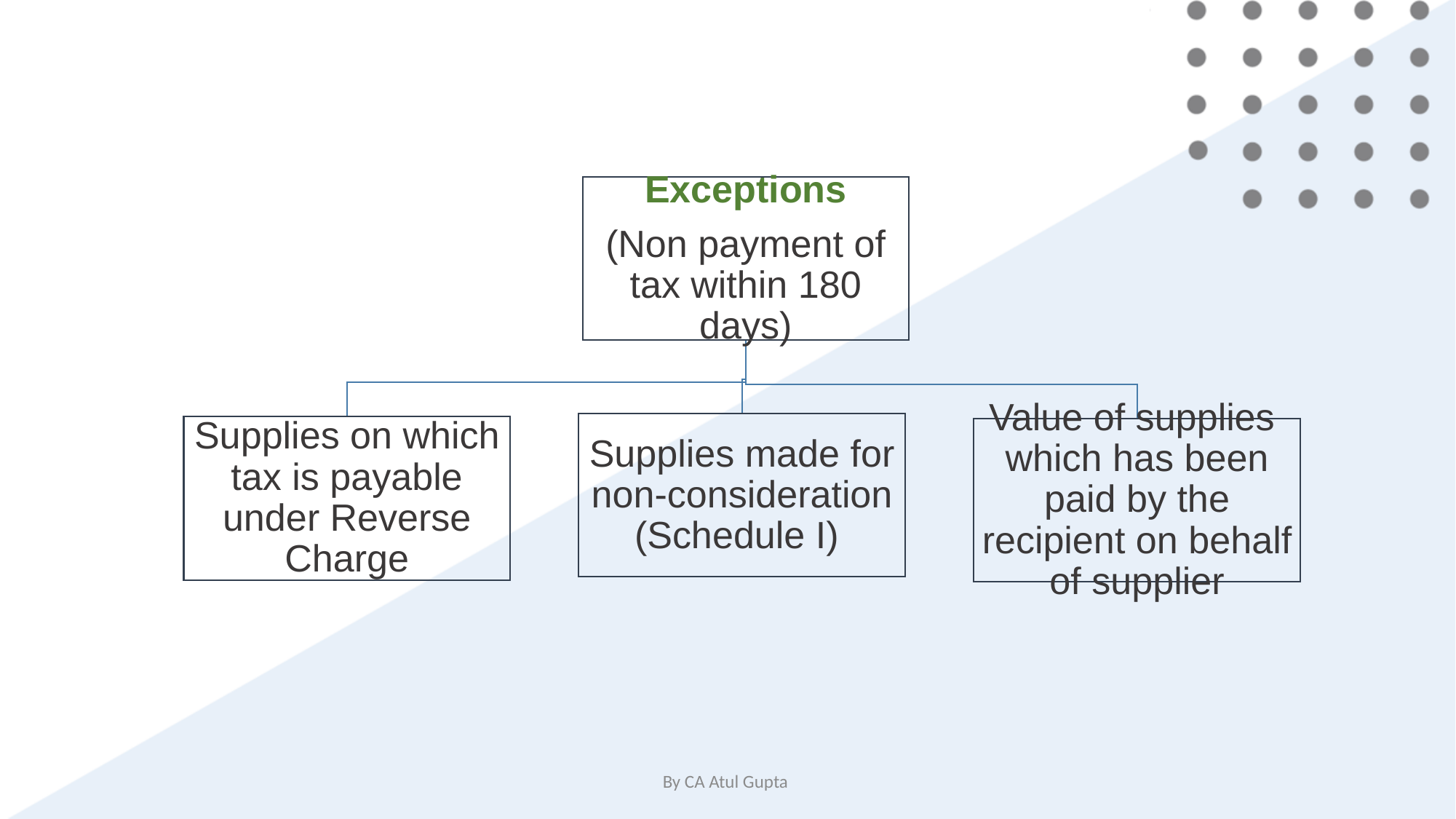

Exceptions
(Non payment of tax within 180 days)
Supplies on which tax is payable under Reverse Charge
Supplies made for non-consideration (Schedule I)
Value of supplies  which has been paid by the recipient on behalf of supplier
By CA Atul Gupta